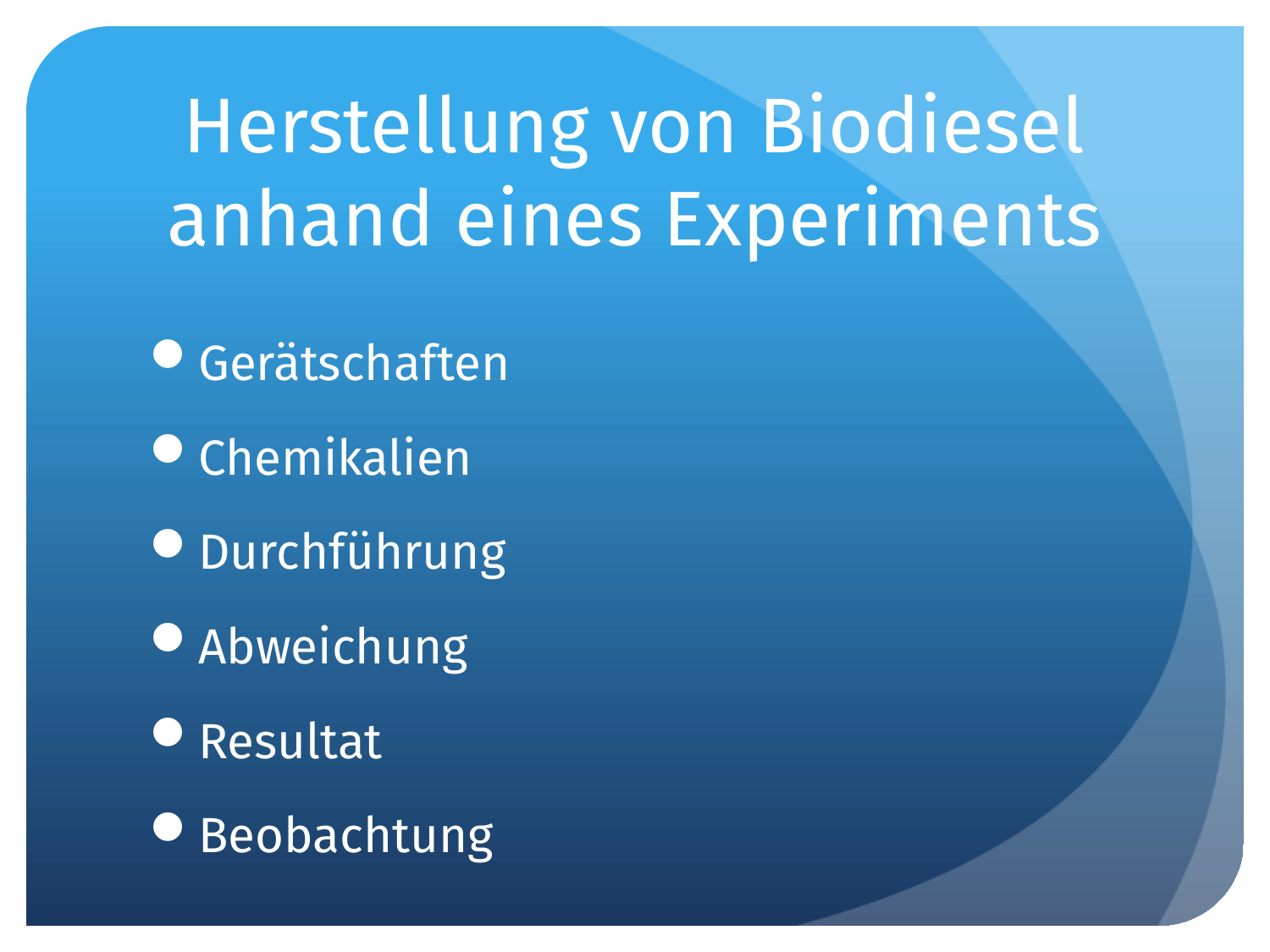

# Herstellung von Biodiesel anhand eines Experiments
Gerätschaften
Chemikalien
Durchführung
Abweichung
Resultat
Beobachtung